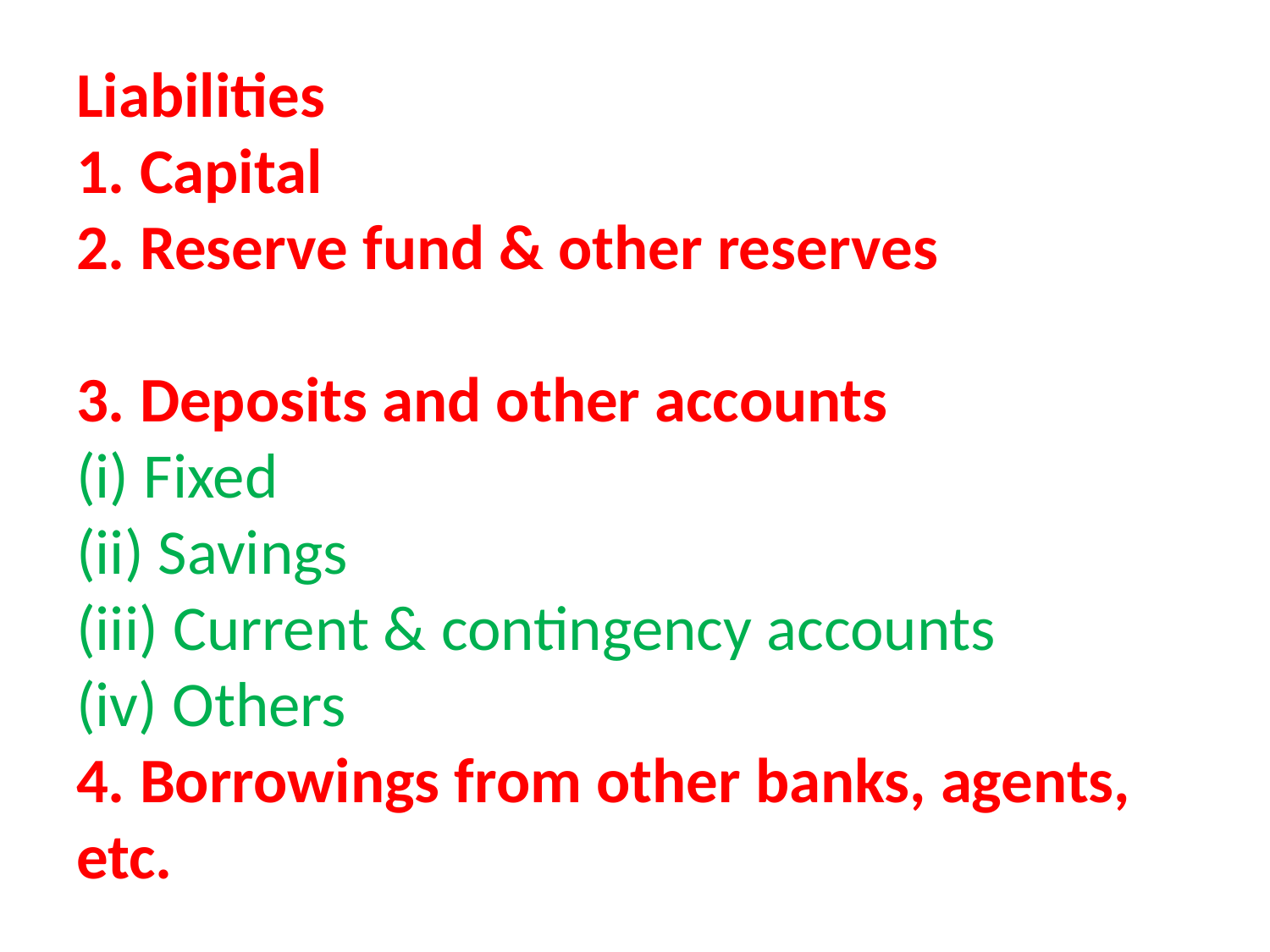

# Liabilities 1. Capital 2. Reserve fund & other reserves 3. Deposits and other accounts (i) Fixed (ii) Savings (iii) Current & contingency accounts (iv) Others 4. Borrowings from other banks, agents, etc.